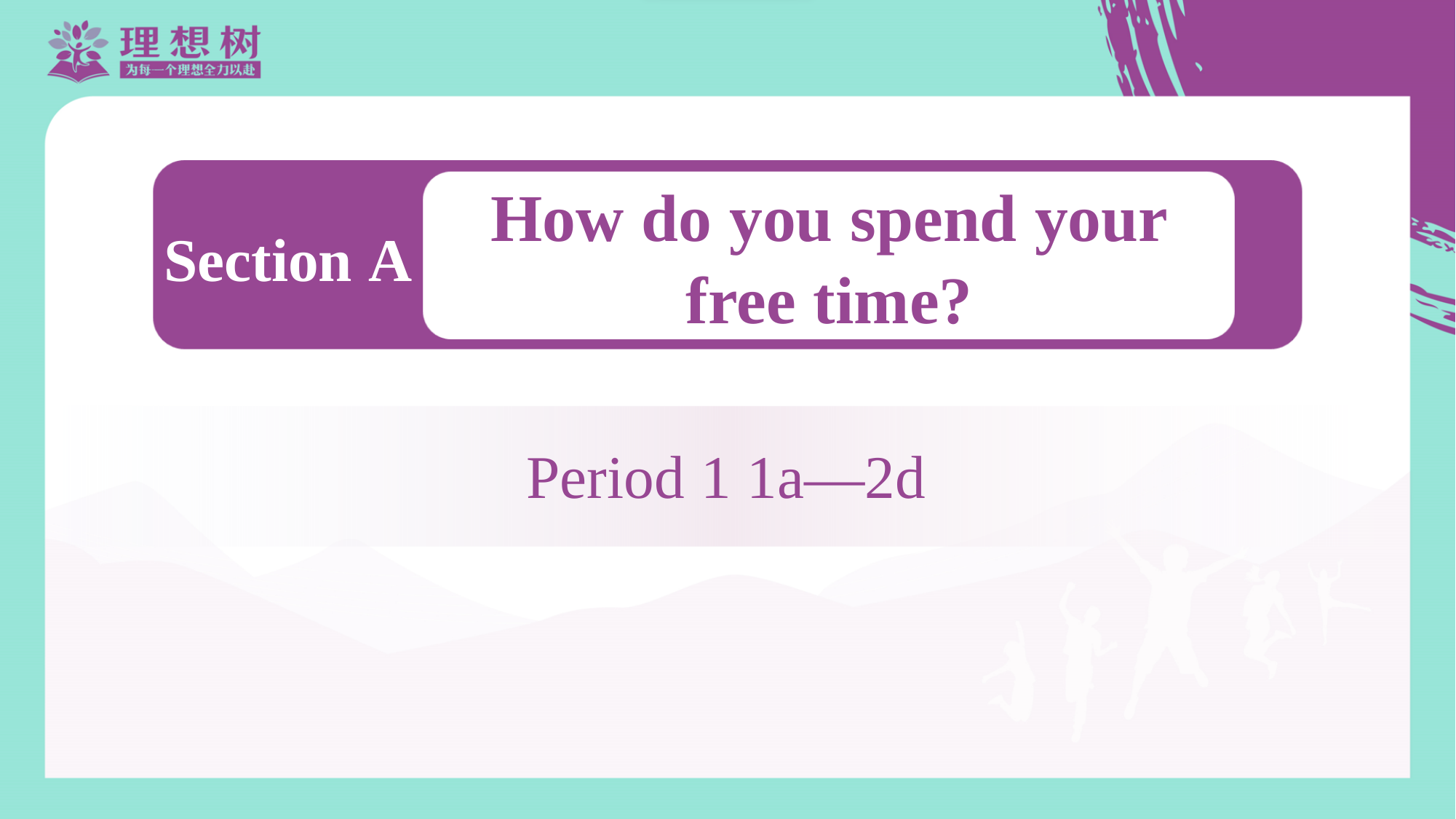

How do you spend your
free time?
Section A
Period 1 1a—2d